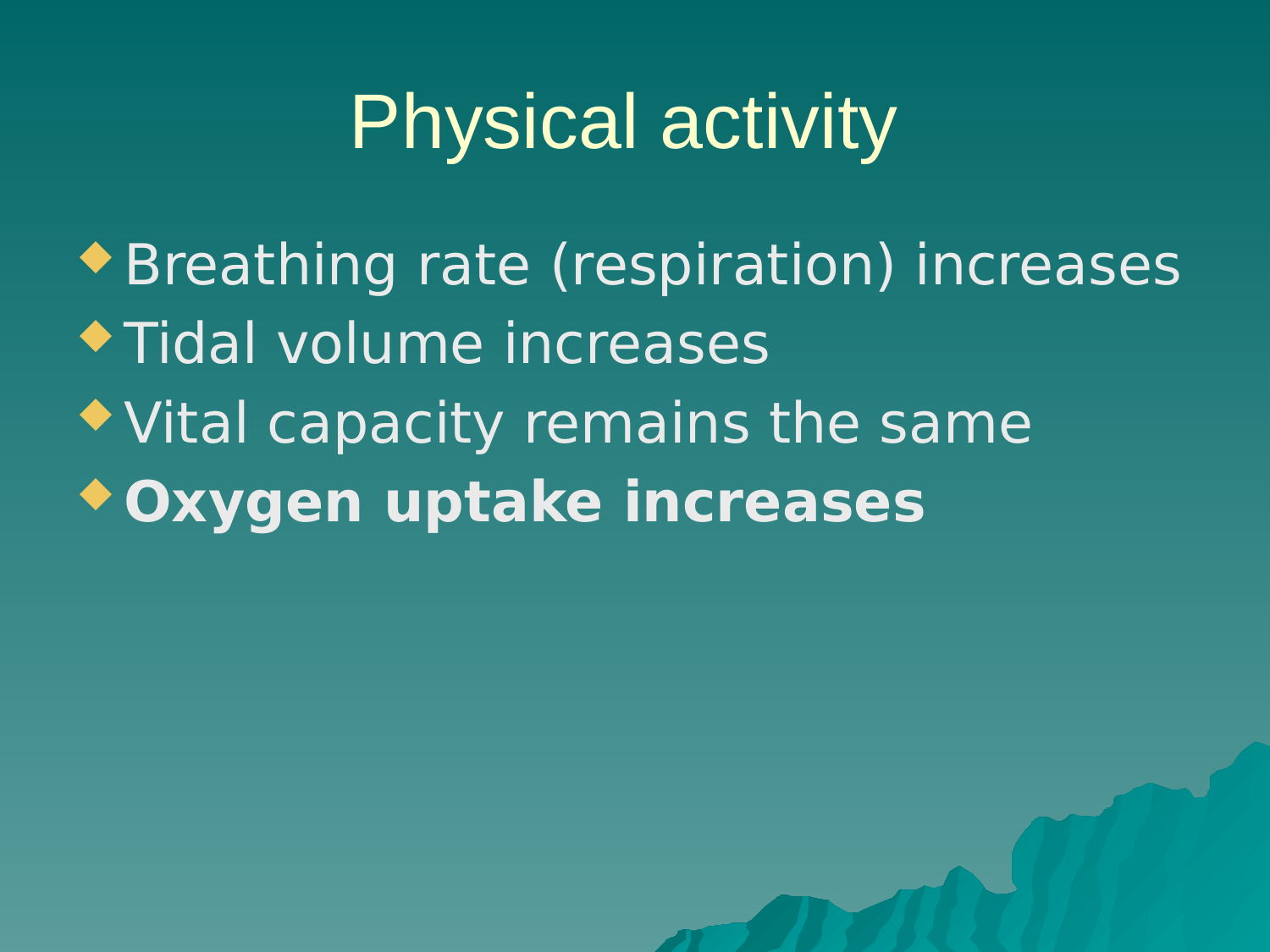

# Physical activity
Breathing rate (respiration) increases
Tidal volume increases
Vital capacity remains the same
Oxygen uptake increases